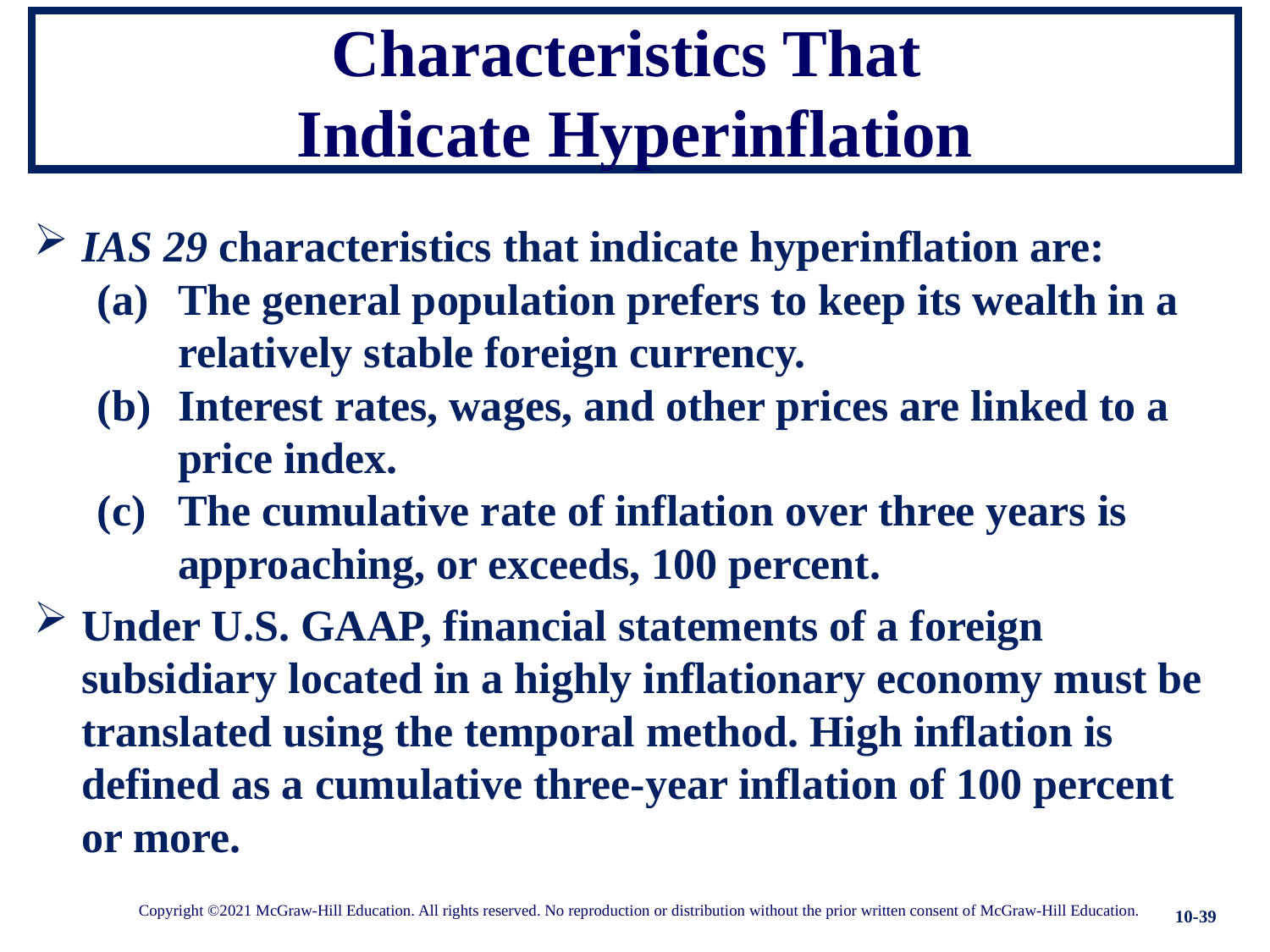

# Characteristics That Indicate Hyperinflation
IAS 29 characteristics that indicate hyperinflation are:
The general population prefers to keep its wealth in a relatively stable foreign currency.
Interest rates, wages, and other prices are linked to a price index.
The cumulative rate of inflation over three years is approaching, or exceeds, 100 percent.
Under U.S. GAAP, financial statements of a foreign subsidiary located in a highly inflationary economy must be translated using the temporal method. High inflation is defined as a cumulative three-year inflation of 100 percent or more.
10-39
Copyright ©2021 McGraw-Hill Education. All rights reserved. No reproduction or distribution without the prior written consent of McGraw-Hill Education.